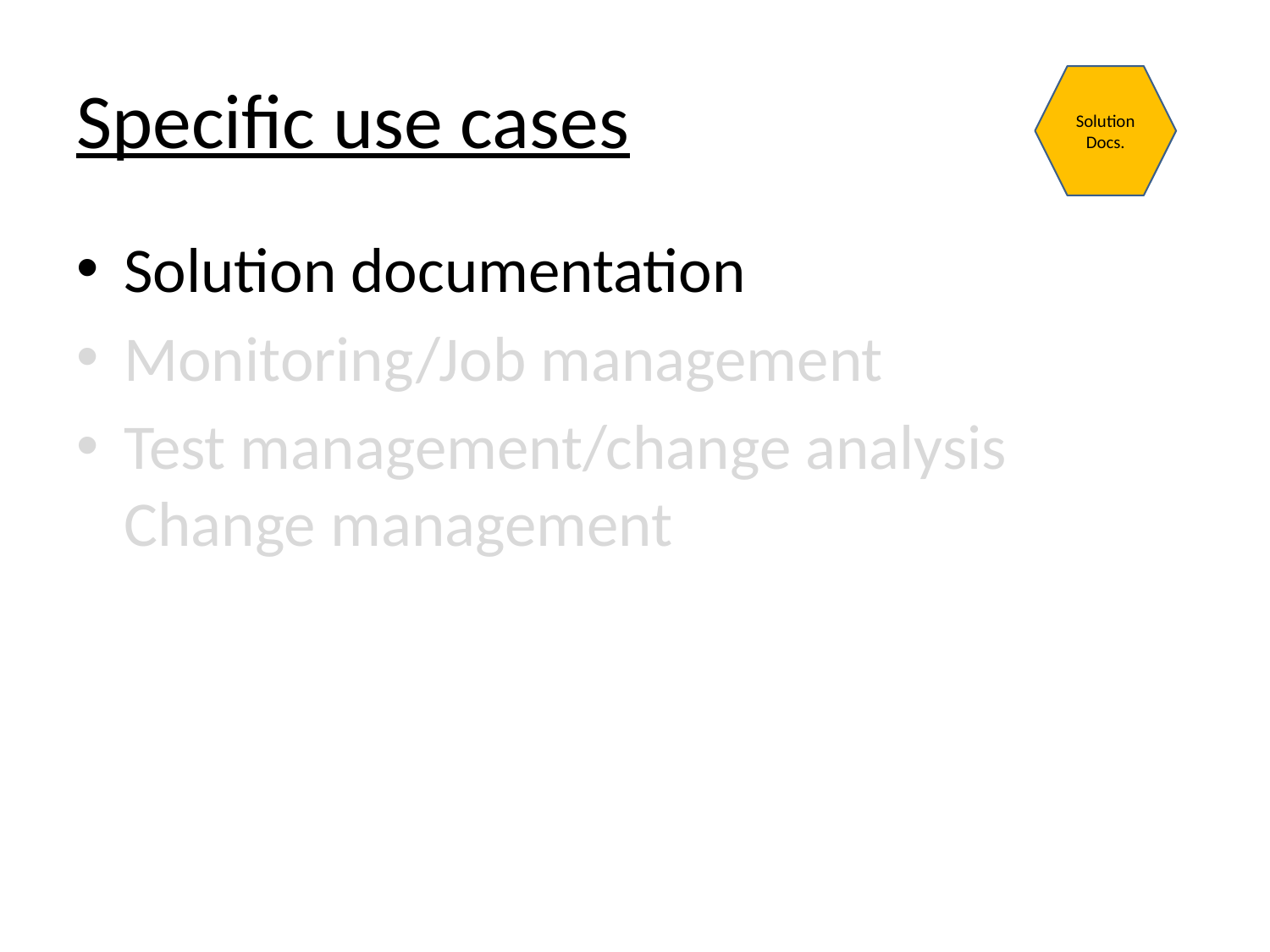

# Specific use cases
Solution Docs.
Solution documentation
Monitoring/Job management
Test management/change analysis Change management